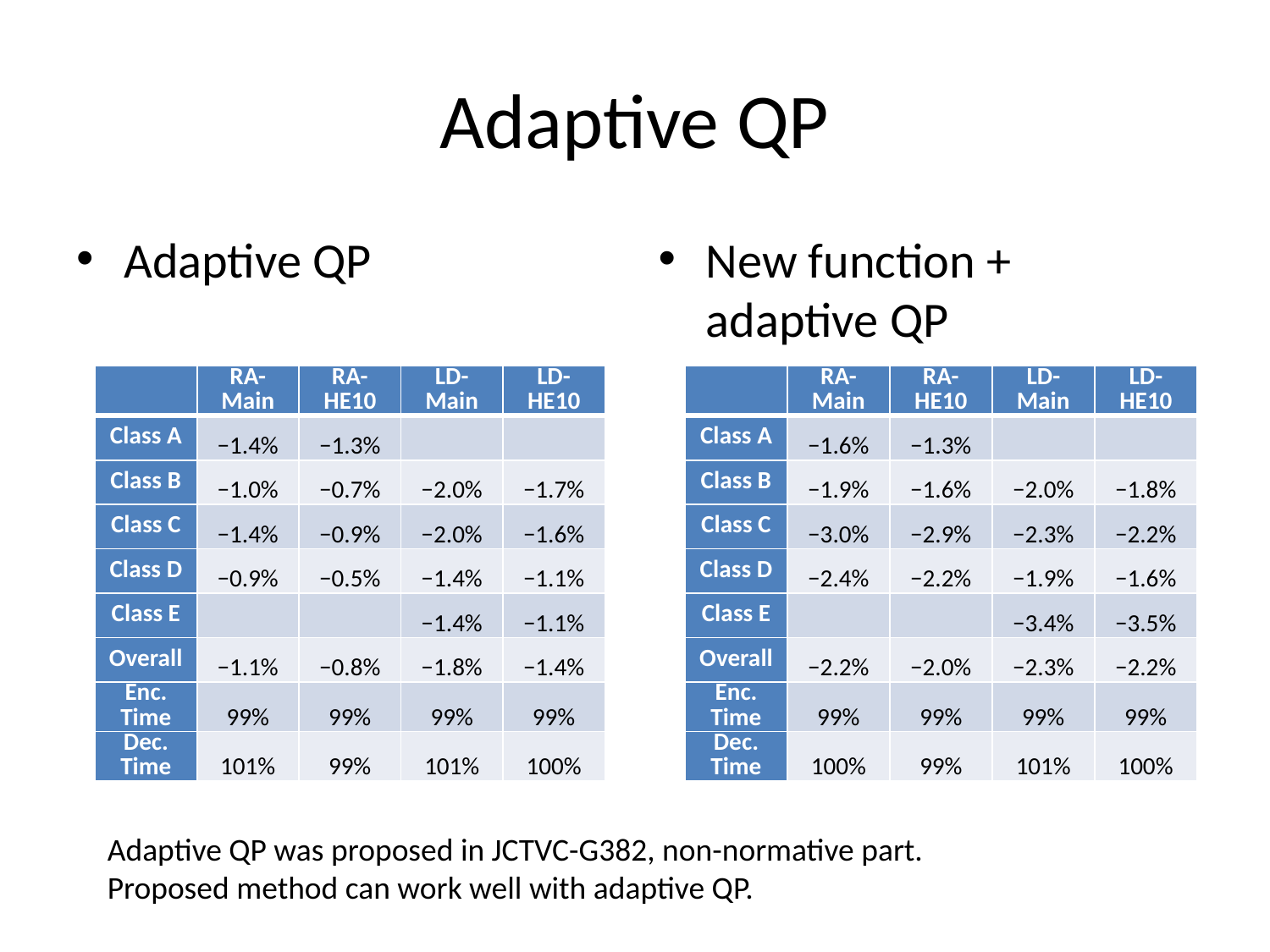

# Adaptive QP
Adaptive QP
New function + adaptive QP
|  | RA-Main | RA-HE10 | LD-Main | LD-HE10 |
| --- | --- | --- | --- | --- |
| Class A | −1.4% | −1.3% |  |  |
| Class B | −1.0% | −0.7% | −2.0% | −1.7% |
| Class C | −1.4% | −0.9% | −2.0% | −1.6% |
| Class D | −0.9% | −0.5% | −1.4% | −1.1% |
| Class E |  |  | −1.4% | −1.1% |
| Overall | −1.1% | −0.8% | −1.8% | −1.4% |
| Enc. Time | 99% | 99% | 99% | 99% |
| Dec. Time | 101% | 99% | 101% | 100% |
|  | RA-Main | RA-HE10 | LD-Main | LD-HE10 |
| --- | --- | --- | --- | --- |
| Class A | −1.6% | −1.3% |  |  |
| Class B | −1.9% | −1.6% | −2.0% | −1.8% |
| Class C | −3.0% | −2.9% | −2.3% | −2.2% |
| Class D | −2.4% | −2.2% | −1.9% | −1.6% |
| Class E |  |  | −3.4% | −3.5% |
| Overall | −2.2% | −2.0% | −2.3% | −2.2% |
| Enc. Time | 99% | 99% | 99% | 99% |
| Dec. Time | 100% | 99% | 101% | 100% |
Adaptive QP was proposed in JCTVC-G382, non-normative part.
Proposed method can work well with adaptive QP.